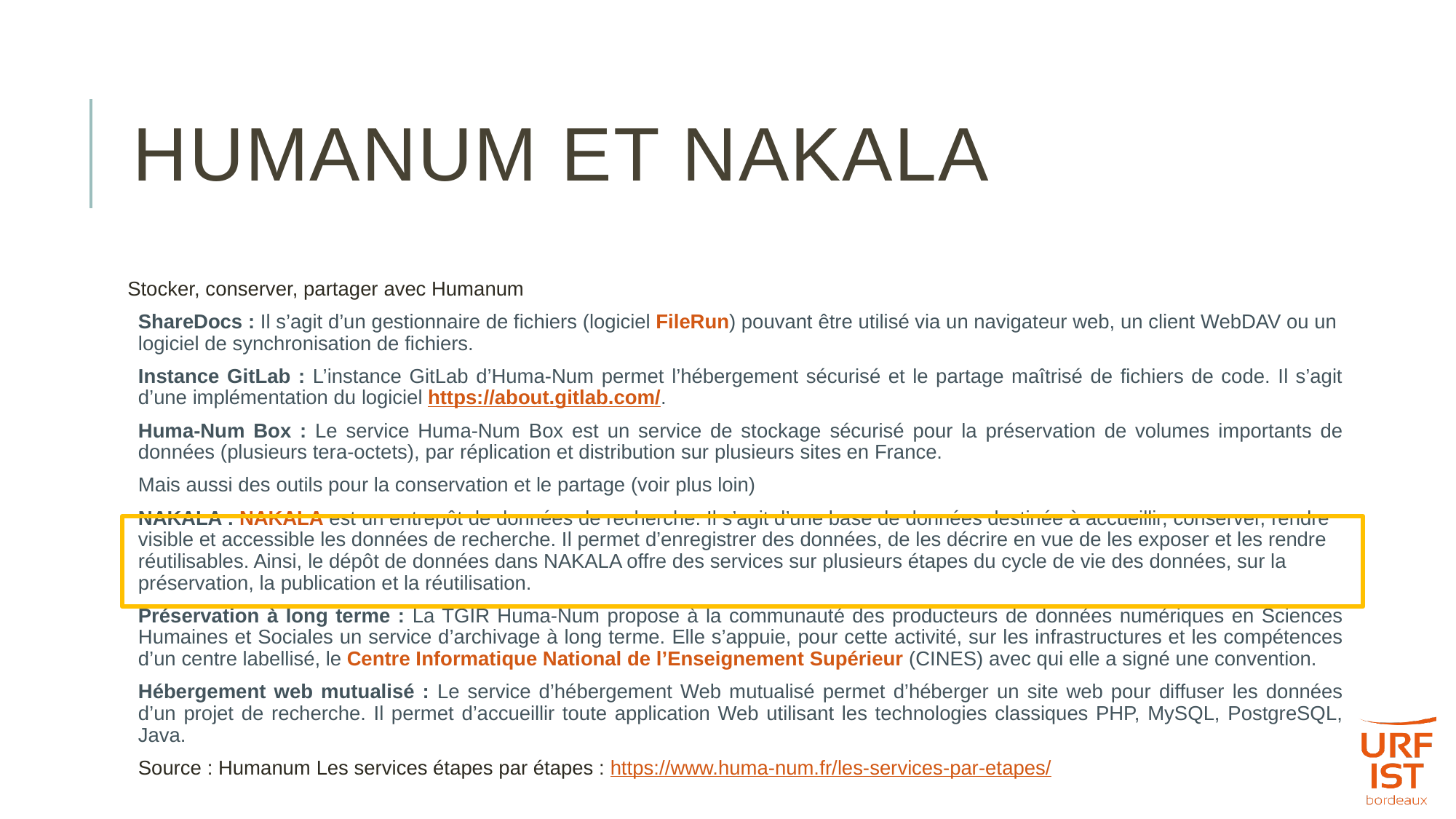

# HumaNum et Nakala
Stocker, conserver, partager avec Humanum
ShareDocs : Il s’agit d’un gestionnaire de fichiers (logiciel FileRun) pouvant être utilisé via un navigateur web, un client WebDAV ou un logiciel de synchronisation de fichiers.
Instance GitLab : L’instance GitLab d’Huma-Num permet l’hébergement sécurisé et le partage maîtrisé de fichiers de code. Il s’agit d’une implémentation du logiciel https://about.gitlab.com/.
Huma-Num Box : Le service Huma-Num Box est un service de stockage sécurisé pour la préservation de volumes importants de données (plusieurs tera-octets), par réplication et distribution sur plusieurs sites en France.
Mais aussi des outils pour la conservation et le partage (voir plus loin)
NAKALA : NAKALA est un entrepôt de données de recherche. Il s’agit d’une base de données destinée à accueillir, conserver, rendre visible et accessible les données de recherche. Il permet d’enregistrer des données, de les décrire en vue de les exposer et les rendre réutilisables. Ainsi, le dépôt de données dans NAKALA offre des services sur plusieurs étapes du cycle de vie des données, sur la préservation, la publication et la réutilisation.
Préservation à long terme : La TGIR Huma-Num propose à la communauté des producteurs de données numériques en Sciences Humaines et Sociales un service d’archivage à long terme. Elle s’appuie, pour cette activité, sur les infrastructures et les compétences d’un centre labellisé, le Centre Informatique National de l’Enseignement Supérieur (CINES) avec qui elle a signé une convention.
Hébergement web mutualisé : Le service d’hébergement Web mutualisé permet d’héberger un site web pour diffuser les données d’un projet de recherche. Il permet d’accueillir toute application Web utilisant les technologies classiques PHP, MySQL, PostgreSQL, Java.
Source : Humanum Les services étapes par étapes : https://www.huma-num.fr/les-services-par-etapes/